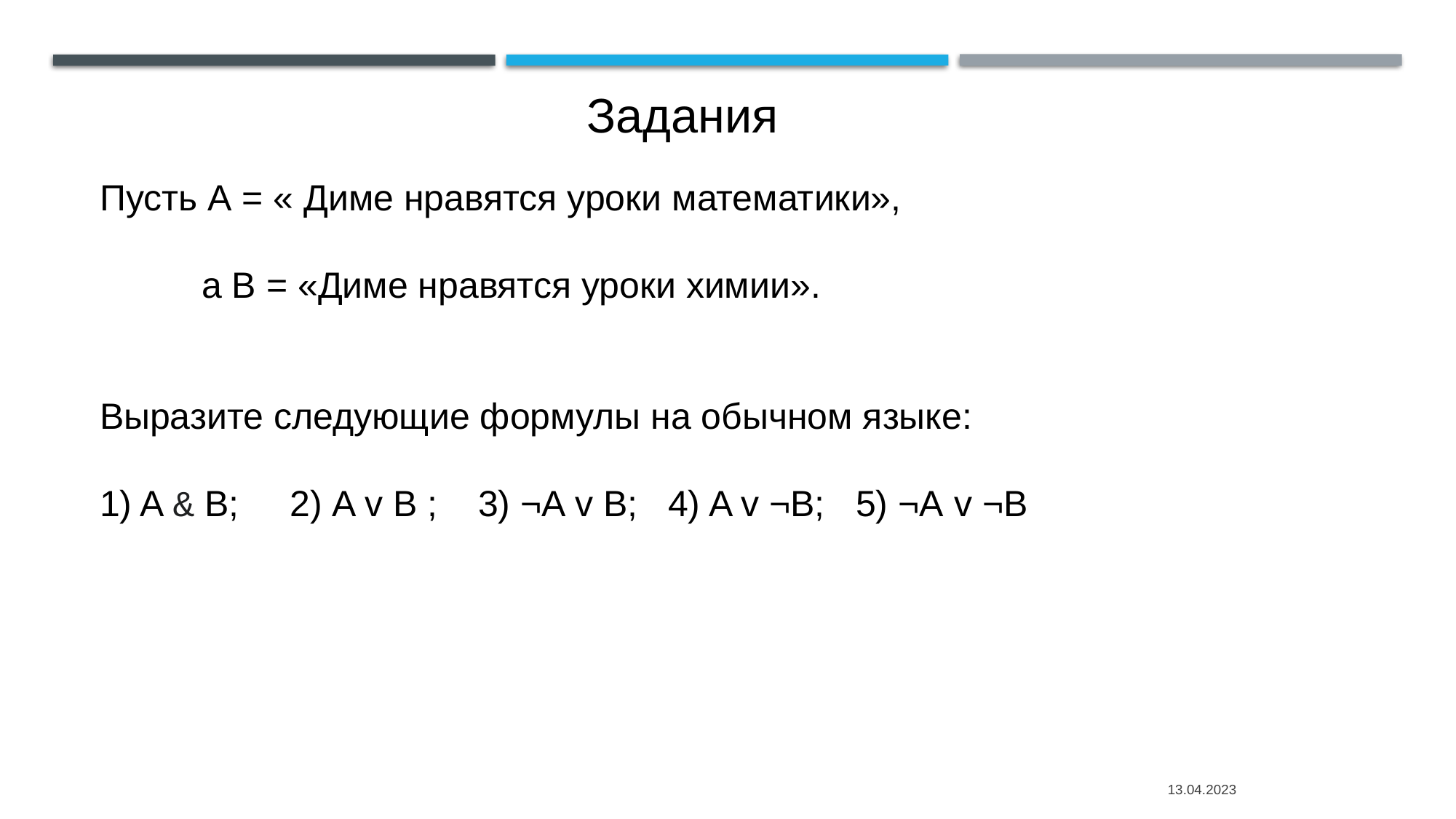

Задания
Пусть А = « Диме нравятся уроки математики»,

          а В = «Диме нравятся уроки химии».

Выразите следующие формулы на обычном языке:

1) A & В;     2) A v B ;    3) ¬A v B;   4) A v ¬B;   5) ¬A v ¬B
13.04.2023